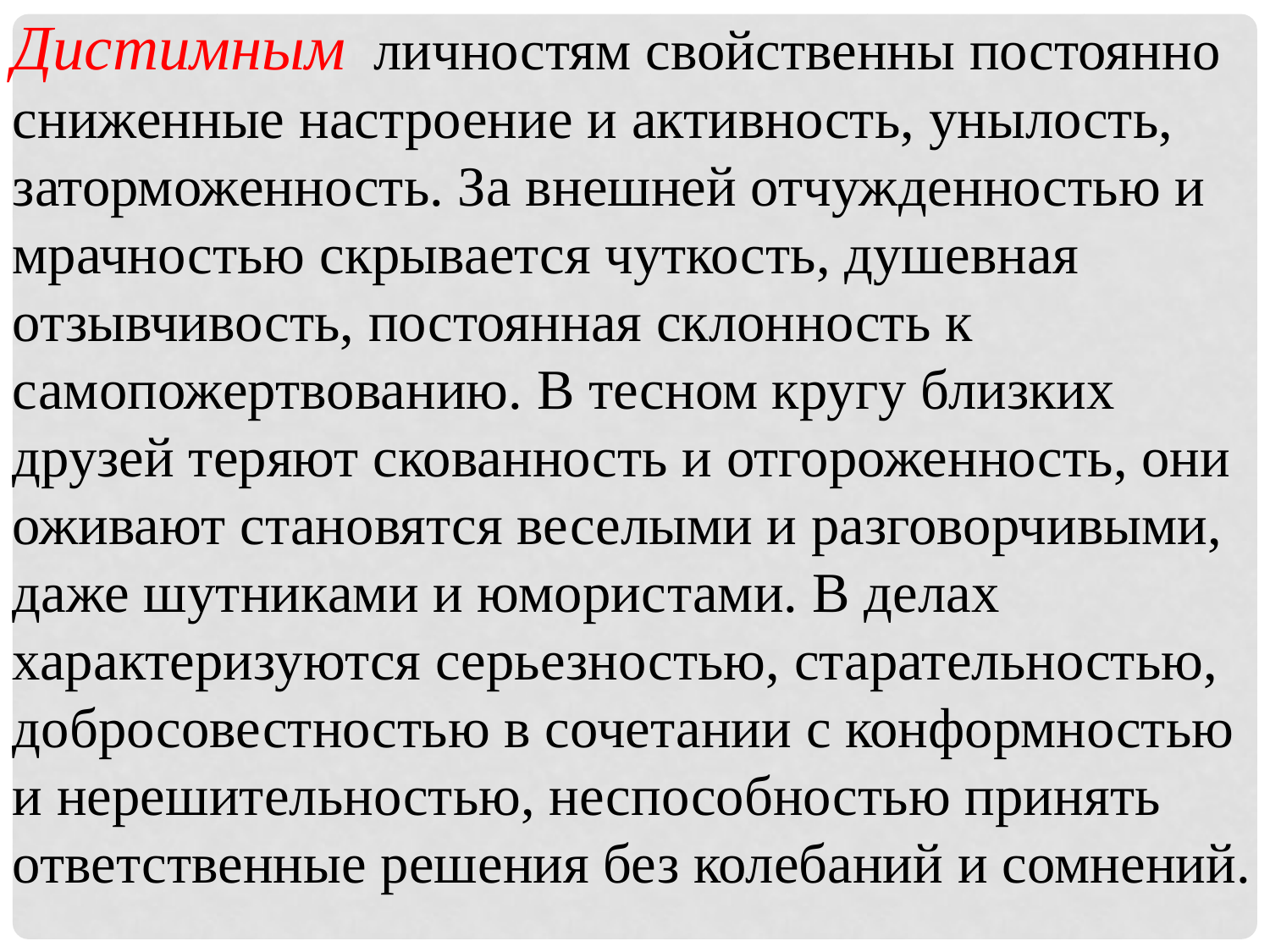

Дистимным  личностям свойственны постоянно сниженные настроение и активность, унылость, заторможенность. За внешней отчуж­денностью и мрачностью скрывается чуткость, душевная отзывчи­вость, постоянная склонность к самопожертвованию. В тесном кругу близких друзей теряют скованность и отгороженность, они оживают становятся веселыми и разговорчивыми, даже шутниками и юморис­тами. В делах характеризуются серьезностью, старательностью, доб­росовестностью в сочетании с конформностью и нерешительностью, неспособностью принять ответственные решения без колебаний и сомнений.